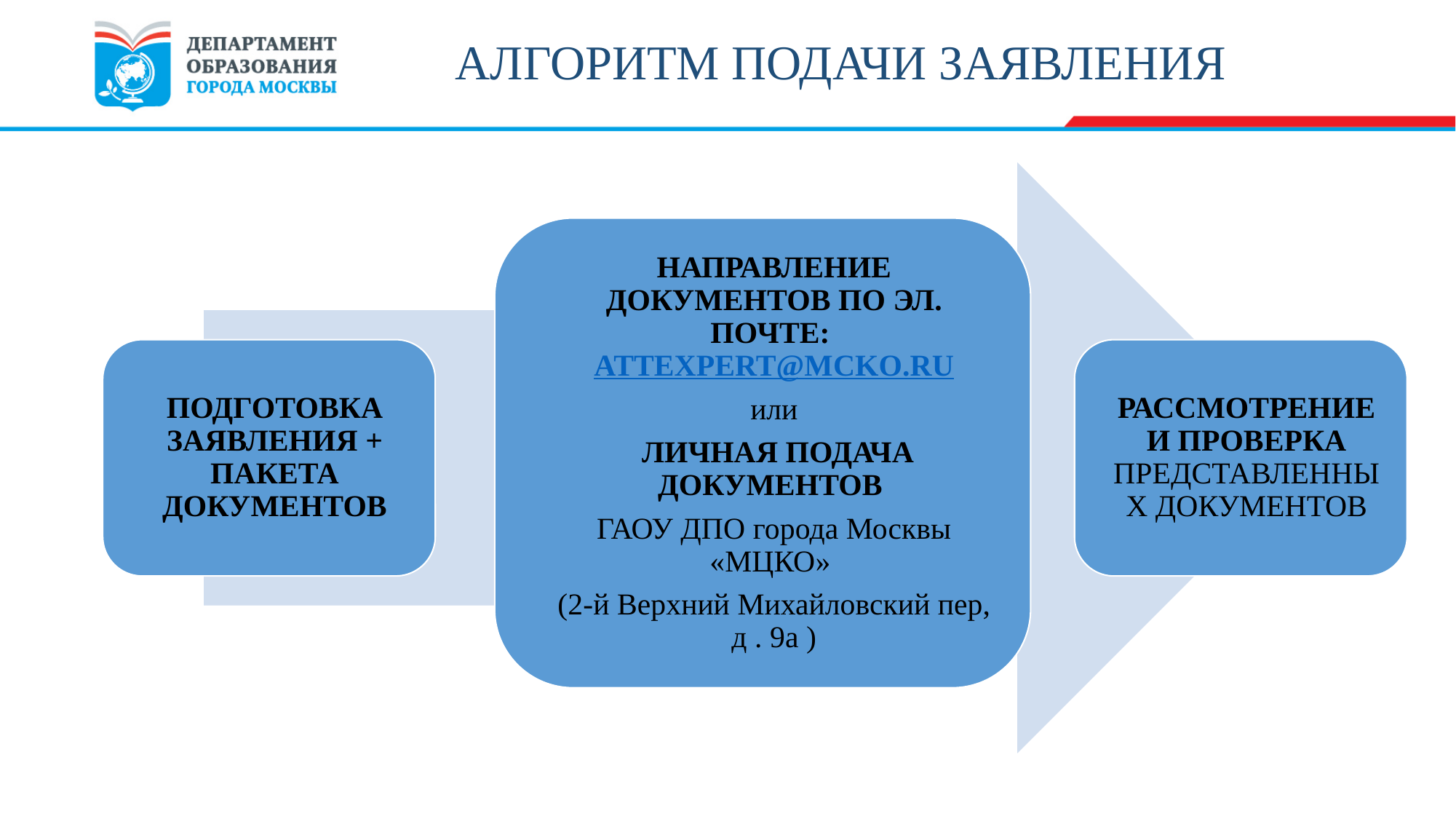

# АЛГОРИТМ ПОДАЧИ ЗАЯВЛЕНИЯ
ПОДГОТОВКА ЗАЯВЛЕНИЯ + ПАКЕТА ДОКУМЕНТОВ
НАПРАВЛЕНИЕ ДОКУМЕНТОВ ПО ЭЛ. ПОЧТЕ: ATTEXPERT@MCKO.RU
или
 ЛИЧНАЯ ПОДАЧА ДОКУМЕНТОВ
ГАОУ ДПО города Москвы «МЦКО»
(2-й Верхний Михайловский пер, д . 9а )
РАССМОТРЕНИЕ И ПРОВЕРКА ПРЕДСТАВЛЕННЫХ ДОКУМЕНТОВ